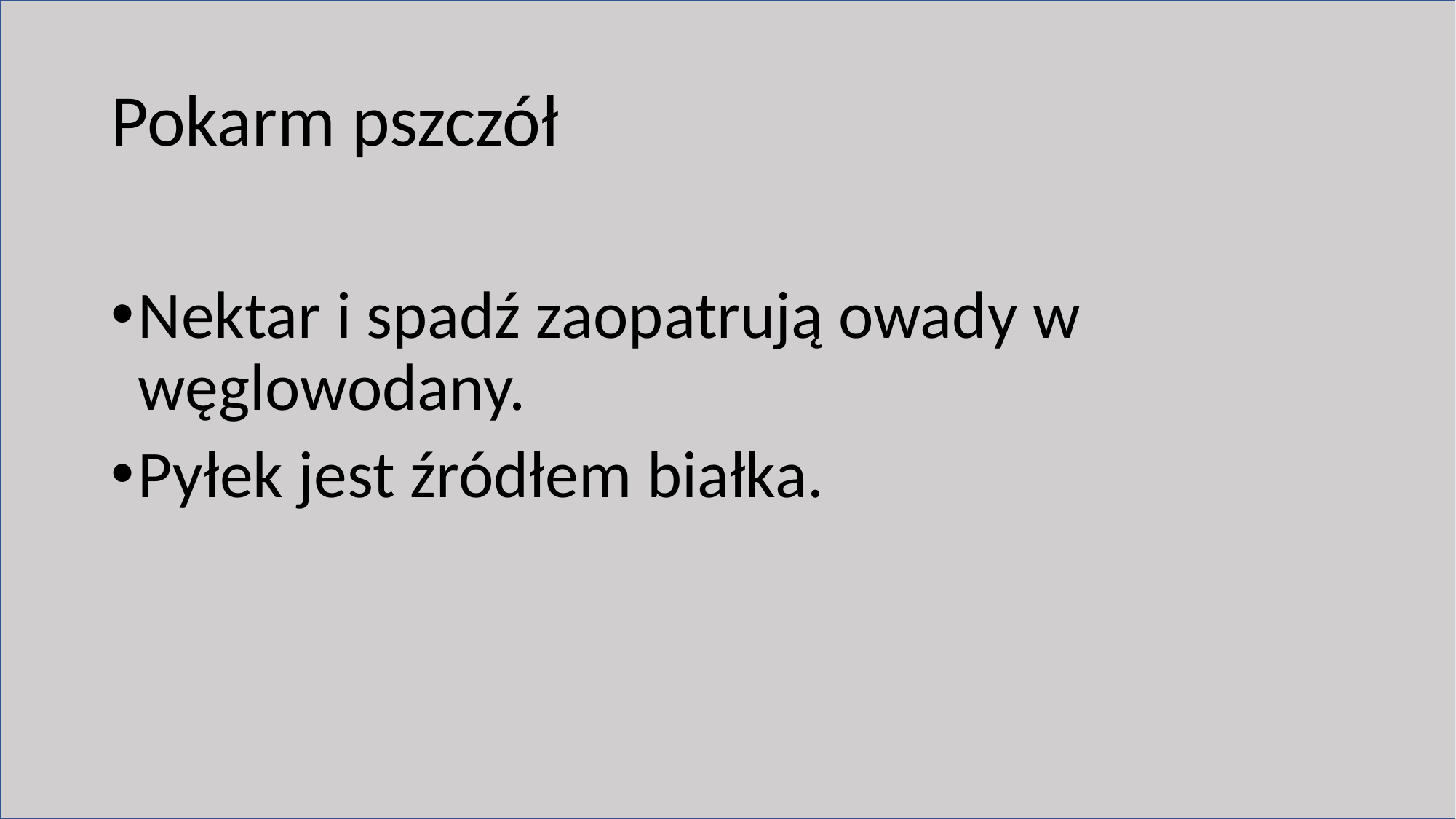

# Pokarm pszczół
Nektar i spadź zaopatrują owady w węglowodany.
Pyłek jest źródłem białka.